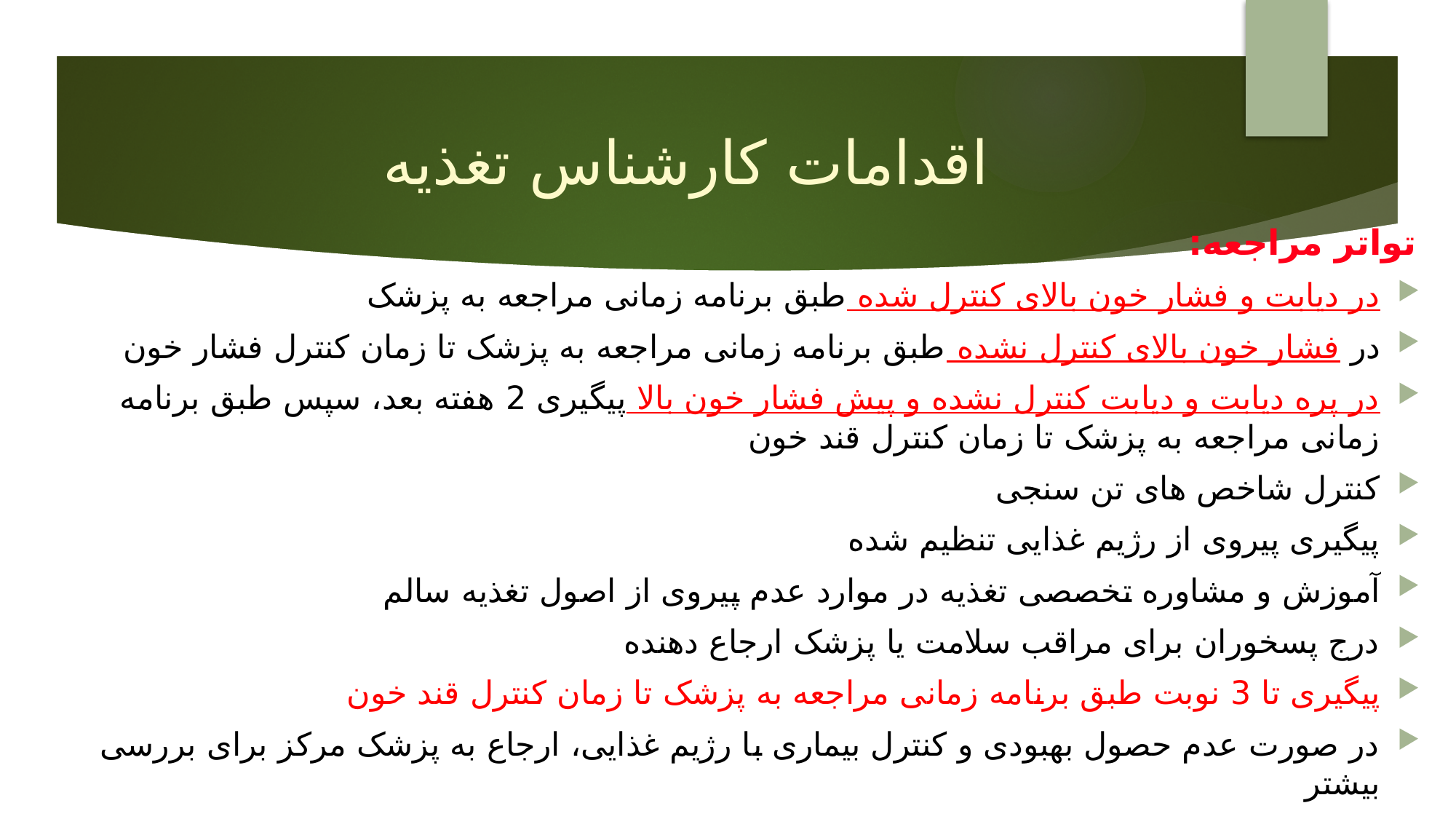

# اقدامات کارشناس تغذیه
تواتر مراجعه:
در دیابت و فشار خون بالای کنترل شده طبق برنامه زمانی مراجعه به پزشک
در فشار خون بالای کنترل نشده طبق برنامه زمانی مراجعه به پزشک تا زمان کنترل فشار خون
در پره دیابت و دیابت کنترل نشده و پیش فشار خون بالا پیگیری 2 هفته بعد، سپس طبق برنامه زمانی مراجعه به پزشک تا زمان کنترل قند خون
کنترل شاخص های تن سنجی
پیگیری پیروی از رژیم غذایی تنظیم شده
آموزش و مشاوره تخصصی تغذیه در موارد عدم پیروی از اصول تغذیه سالم
درج پسخوران برای مراقب سلامت یا پزشک ارجاع دهنده
پیگیری تا 3 نوبت طبق برنامه زمانی مراجعه به پزشک تا زمان کنترل قند خون
در صورت عدم حصول بهبودی و کنترل بیماری با رژیم غذایی، ارجاع به پزشک مرکز برای بررسی بیشتر